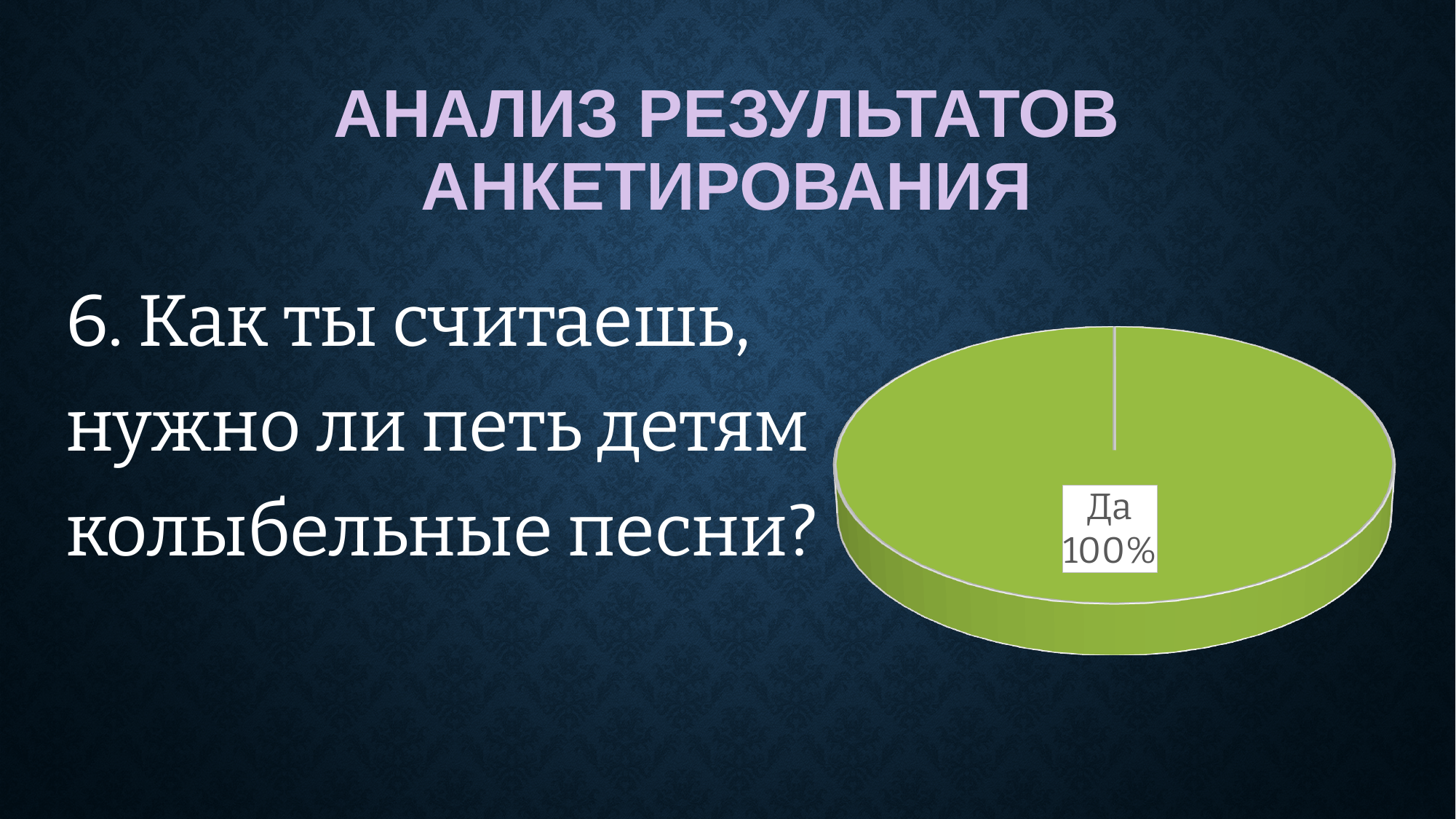

# Анализ результатов анкетирования
6. Как ты считаешь, нужно ли петь детям колыбельные песни?

[unsupported chart]